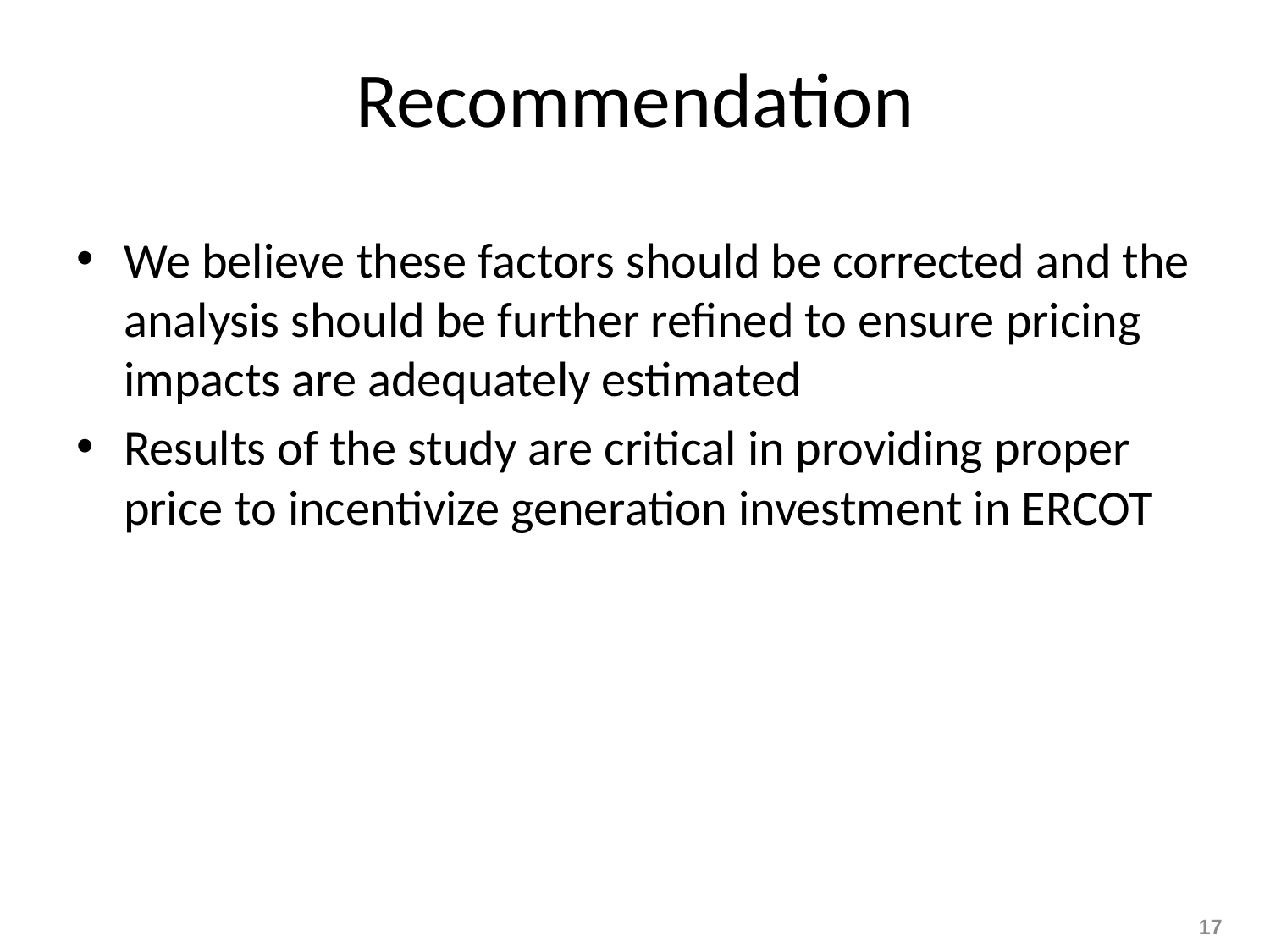

# Recommendation
We believe these factors should be corrected and the analysis should be further refined to ensure pricing impacts are adequately estimated
Results of the study are critical in providing proper price to incentivize generation investment in ERCOT
17